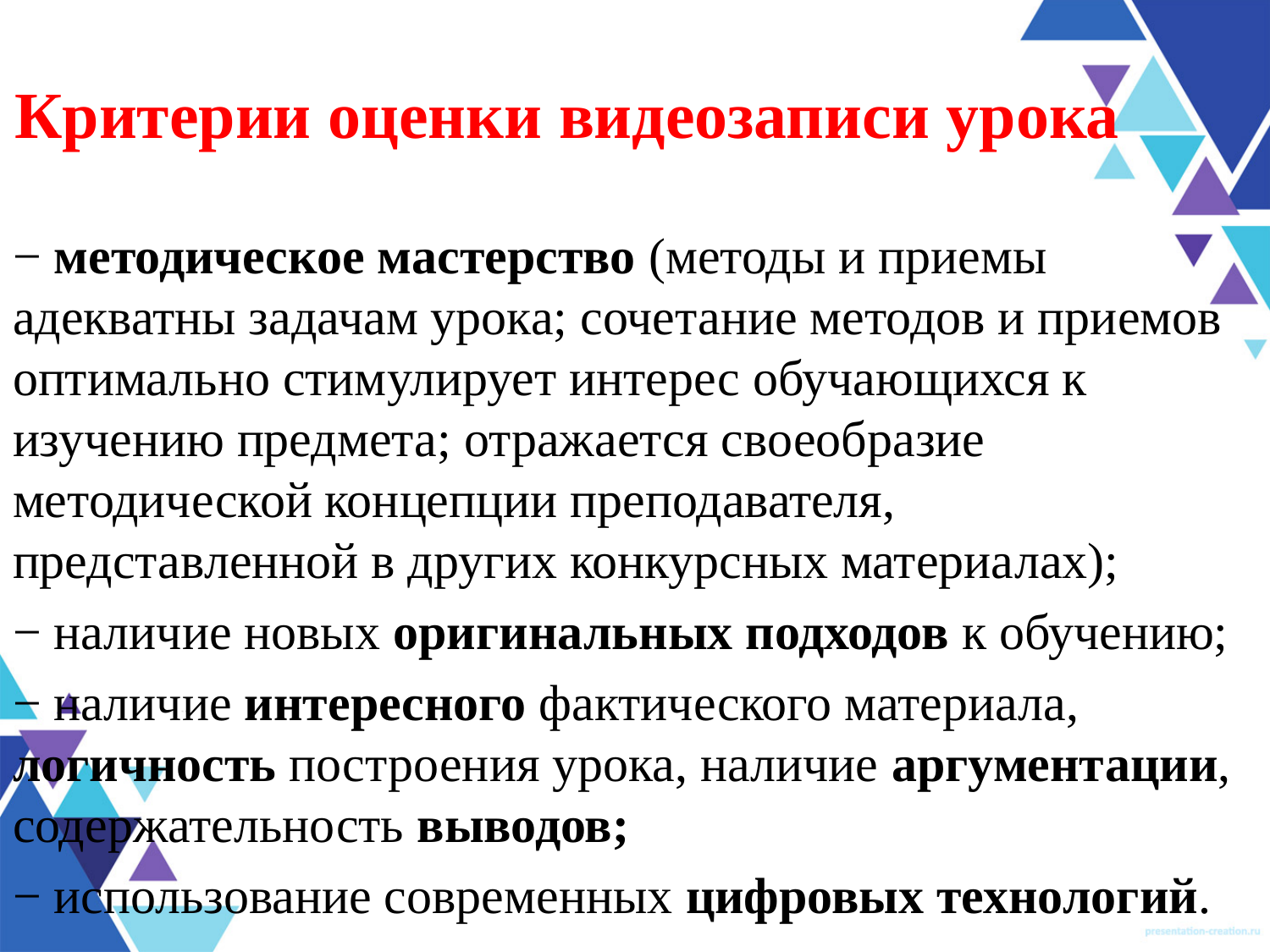

# Критерии оценки видеозаписи урока
− методическое мастерство (методы и приемы адекватны задачам урока; сочетание методов и приемов оптимально стимулирует интерес обучающихся к изучению предмета; отражается своеобразие методической концепции преподавателя, представленной в других конкурсных материалах);
− наличие новых оригинальных подходов к обучению;
− наличие интересного фактического материала, логичность построения урока, наличие аргументации, содержательность выводов;
− использование современных цифровых технологий.